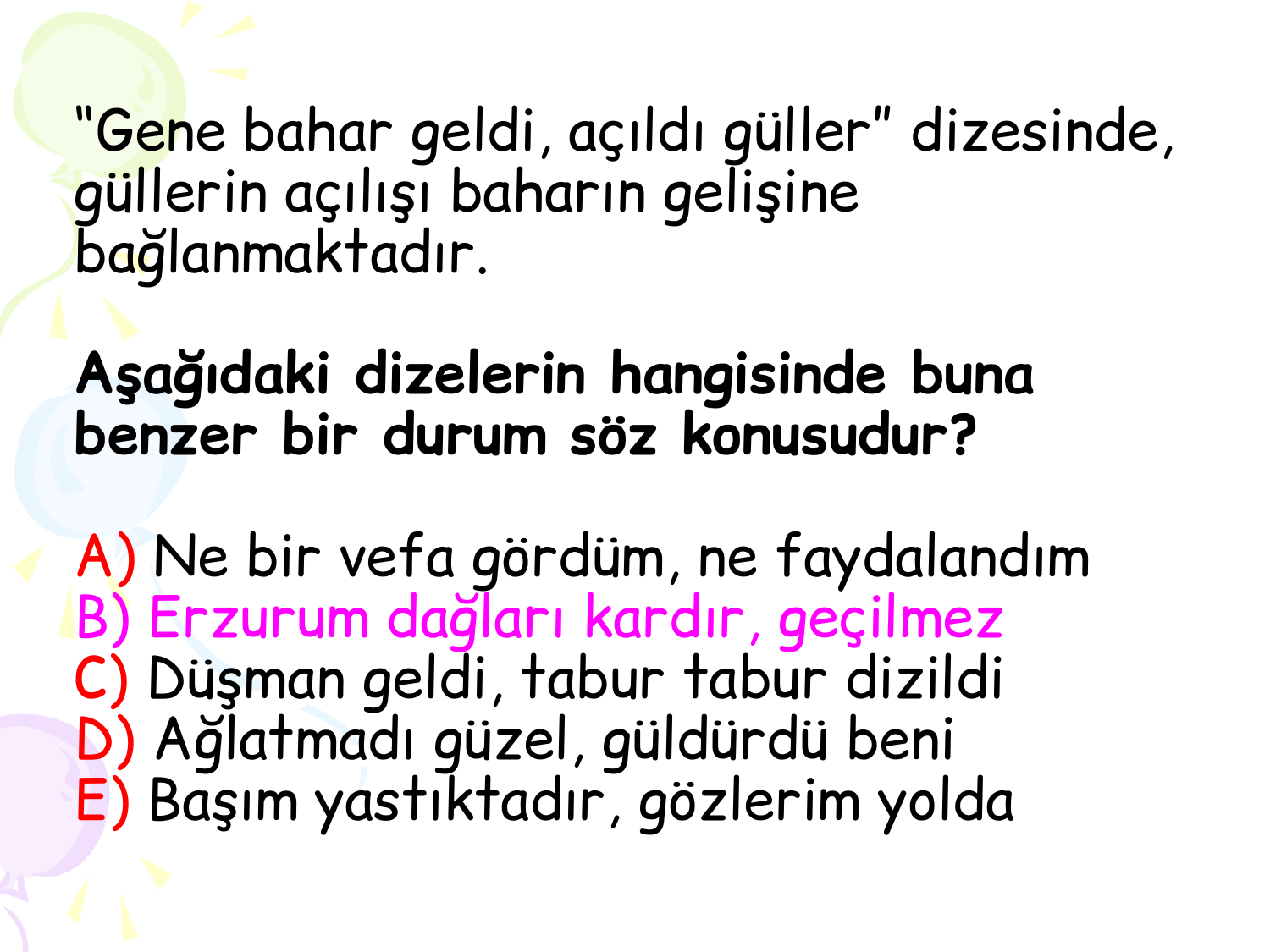

# “Gene bahar geldi, açıldı güller” dizesinde, güllerin açılışı baharın gelişine bağlanmaktadır. Aşağıdaki dizelerin hangisinde buna benzer bir durum söz konusudur? A) Ne bir vefa gördüm, ne faydalandım B) Erzurum dağları kardır, geçilmez C) Düşman geldi, tabur tabur dizildi D) Ağlatmadı güzel, güldürdü beni E) Başım yastıktadır, gözlerim yolda